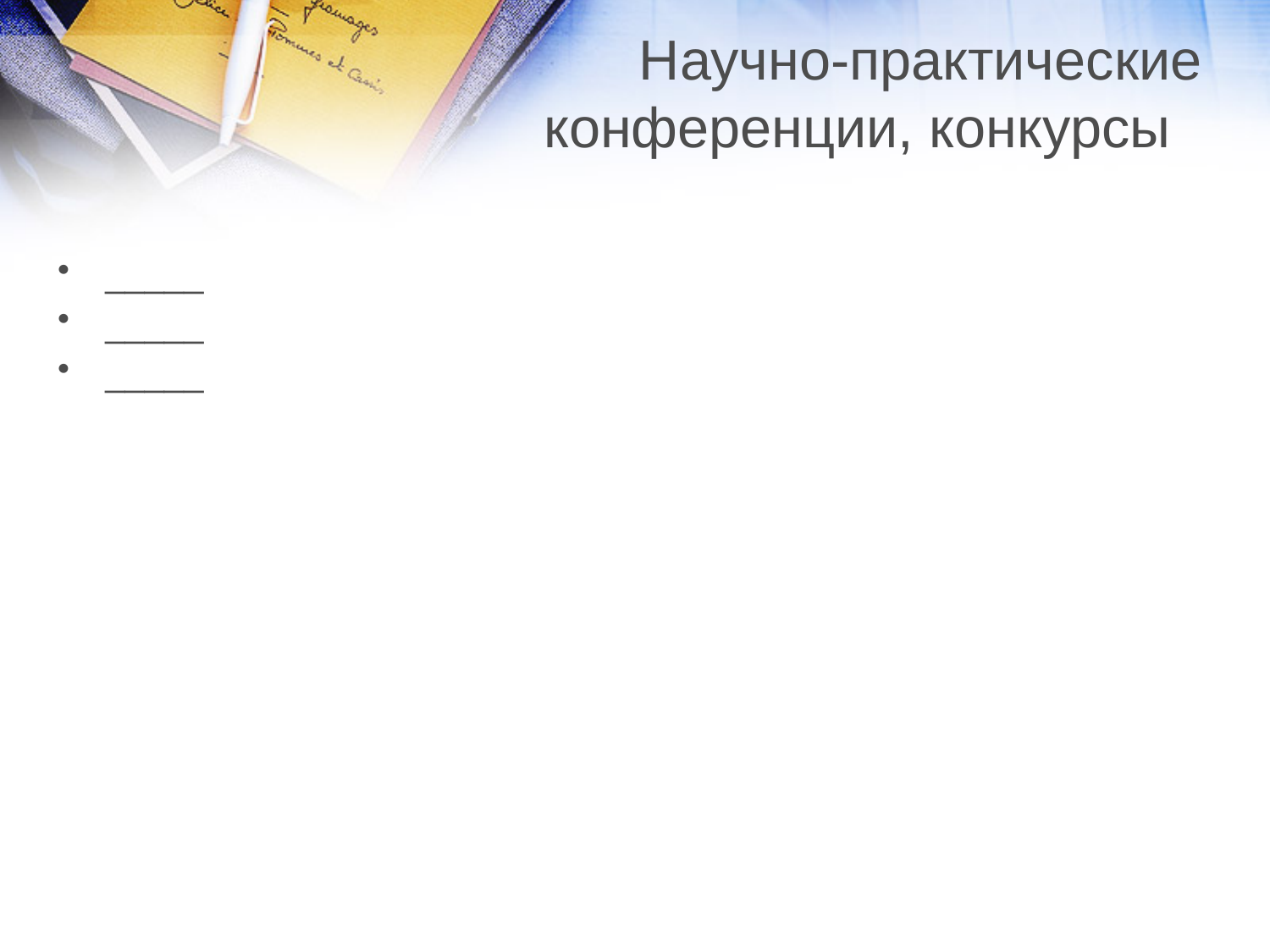

# Научно-практические конференции, конкурсы
_____
_____
_____